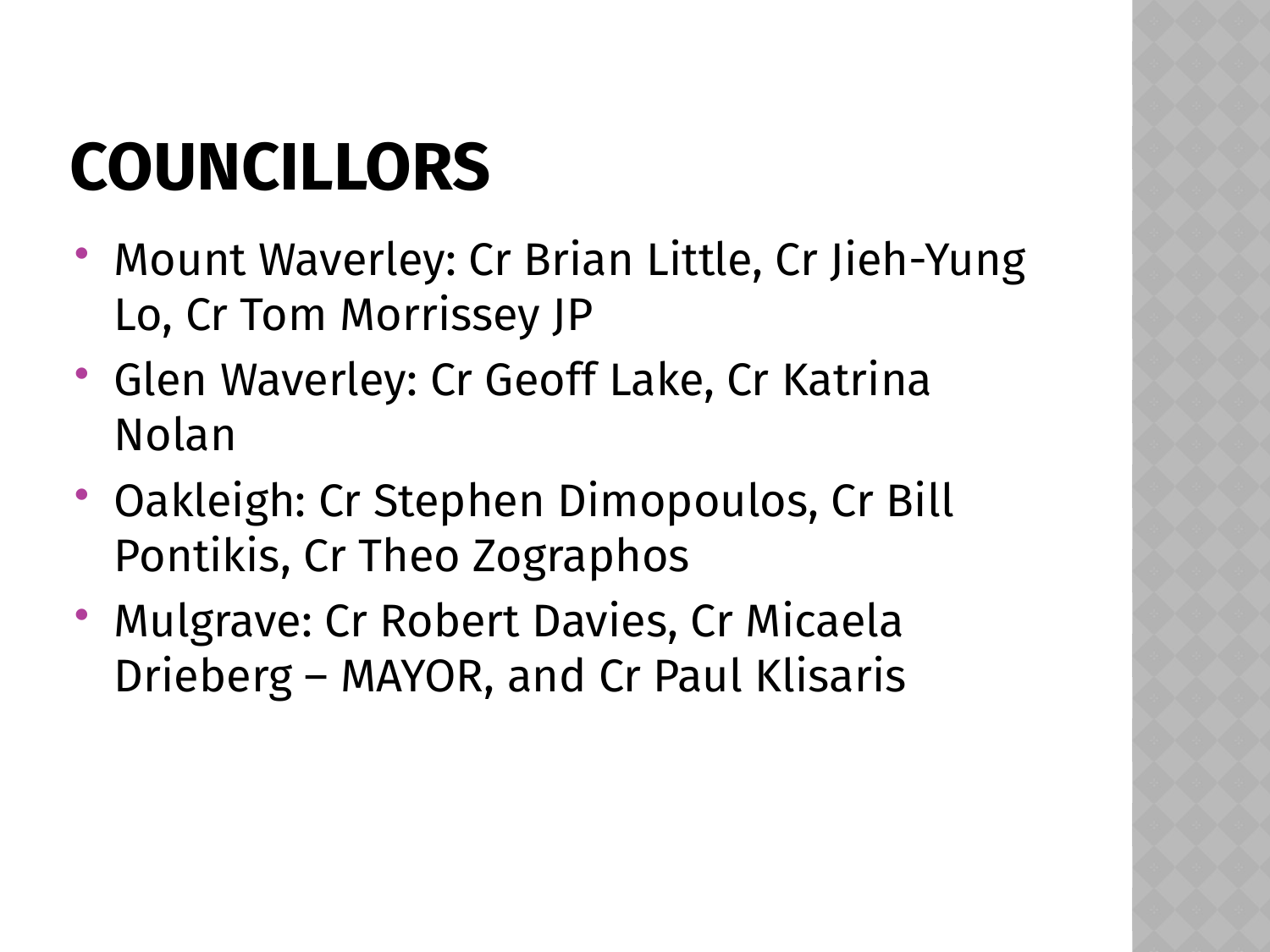

# Councillors
Mount Waverley: Cr Brian Little, Cr Jieh-Yung Lo, Cr Tom Morrissey JP
Glen Waverley: Cr Geoff Lake, Cr Katrina Nolan
Oakleigh: Cr Stephen Dimopoulos, Cr Bill Pontikis, Cr Theo Zographos
Mulgrave: Cr Robert Davies, Cr Micaela Drieberg – MAYOR, and Cr Paul Klisaris